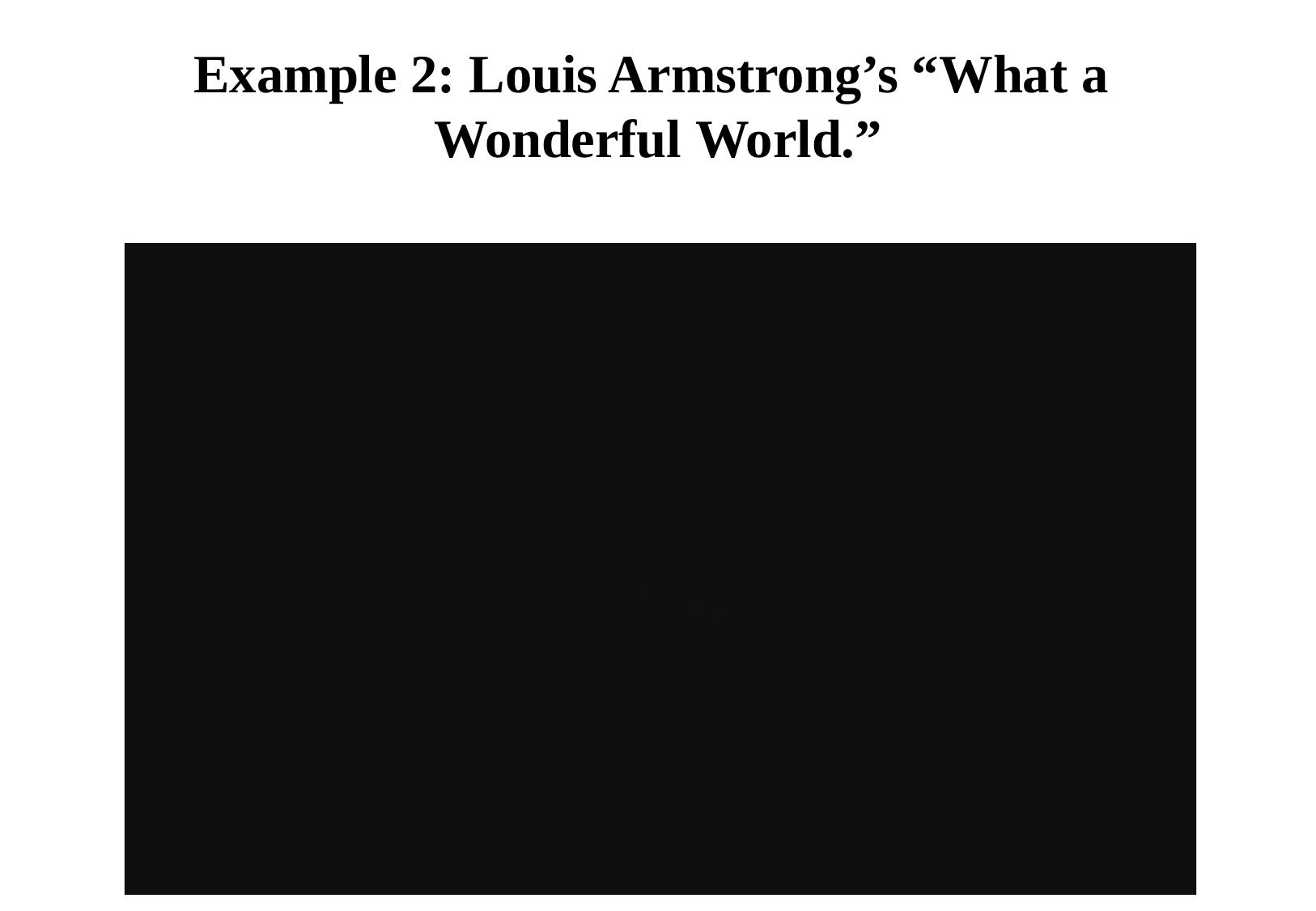

# Example 2: Louis Armstrong’s “What a  Wonderful World.”